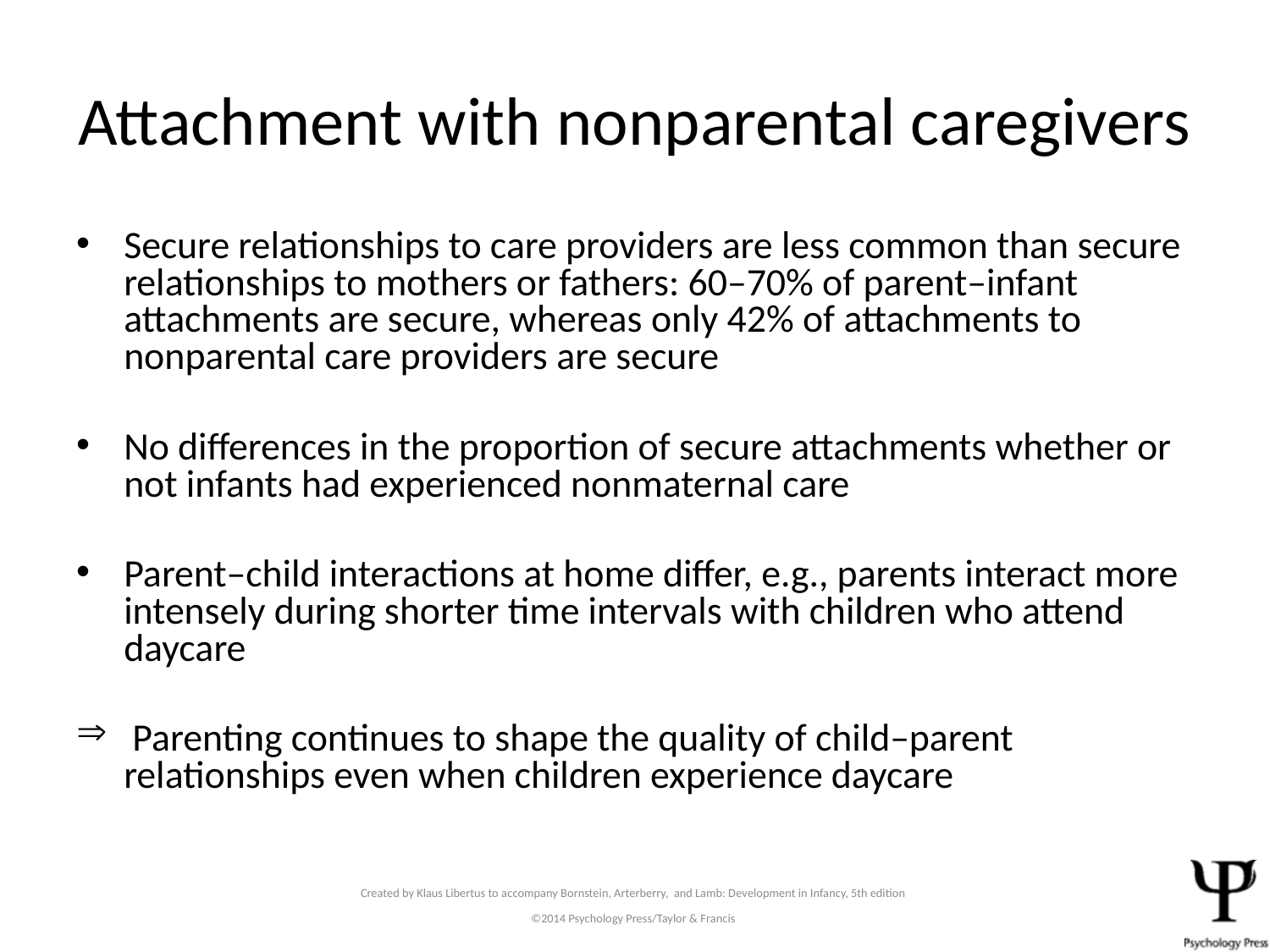

# Attachment with nonparental caregivers
Secure relationships to care providers are less common than secure relationships to mothers or fathers: 60–70% of parent–infant attachments are secure, whereas only 42% of attachments to nonparental care providers are secure

No differences in the proportion of secure attachments whether or not infants had experienced nonmaternal care

Parent–child interactions at home differ, e.g., parents interact more intensely during shorter time intervals with children who attend daycare

 Parenting continues to shape the quality of child–parent relationships even when children experience daycare

Created by Klaus Libertus to accompany Bornstein, Arterberry,  and Lamb: Development in Infancy, 5th edition
©2014 Psychology Press/Taylor & Francis